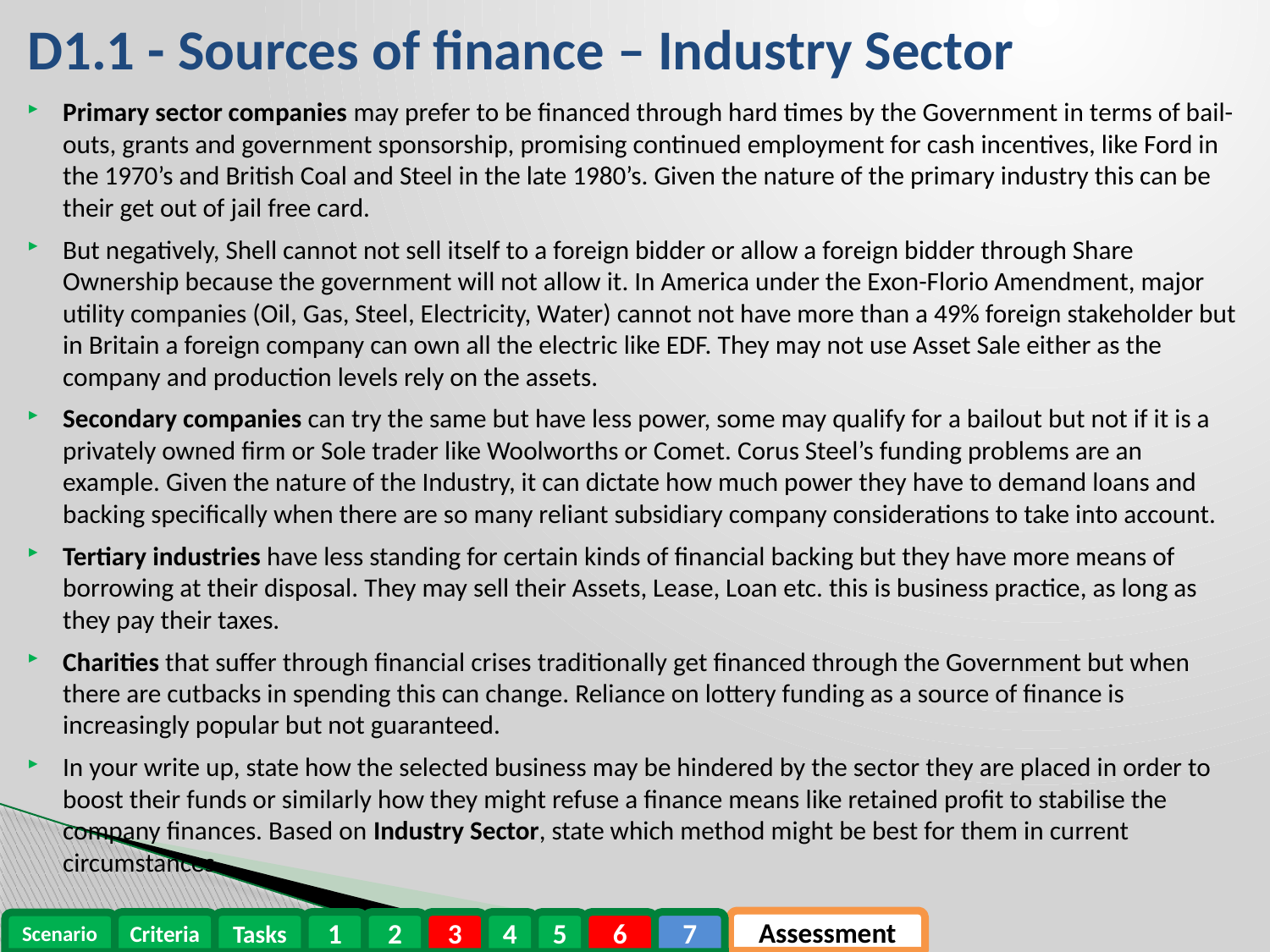

D1.1 - Sources of finance – Industry Sector
Primary sector companies may prefer to be financed through hard times by the Government in terms of bail-outs, grants and government sponsorship, promising continued employment for cash incentives, like Ford in the 1970’s and British Coal and Steel in the late 1980’s. Given the nature of the primary industry this can be their get out of jail free card.
But negatively, Shell cannot not sell itself to a foreign bidder or allow a foreign bidder through Share Ownership because the government will not allow it. In America under the Exon-Florio Amendment, major utility companies (Oil, Gas, Steel, Electricity, Water) cannot not have more than a 49% foreign stakeholder but in Britain a foreign company can own all the electric like EDF. They may not use Asset Sale either as the company and production levels rely on the assets.
Secondary companies can try the same but have less power, some may qualify for a bailout but not if it is a privately owned firm or Sole trader like Woolworths or Comet. Corus Steel’s funding problems are an example. Given the nature of the Industry, it can dictate how much power they have to demand loans and backing specifically when there are so many reliant subsidiary company considerations to take into account.
Tertiary industries have less standing for certain kinds of financial backing but they have more means of borrowing at their disposal. They may sell their Assets, Lease, Loan etc. this is business practice, as long as they pay their taxes.
Charities that suffer through financial crises traditionally get financed through the Government but when there are cutbacks in spending this can change. Reliance on lottery funding as a source of finance is increasingly popular but not guaranteed.
In your write up, state how the selected business may be hindered by the sector they are placed in order to boost their funds or similarly how they might refuse a finance means like retained profit to stabilise the company finances. Based on Industry Sector, state which method might be best for them in current circumstances.